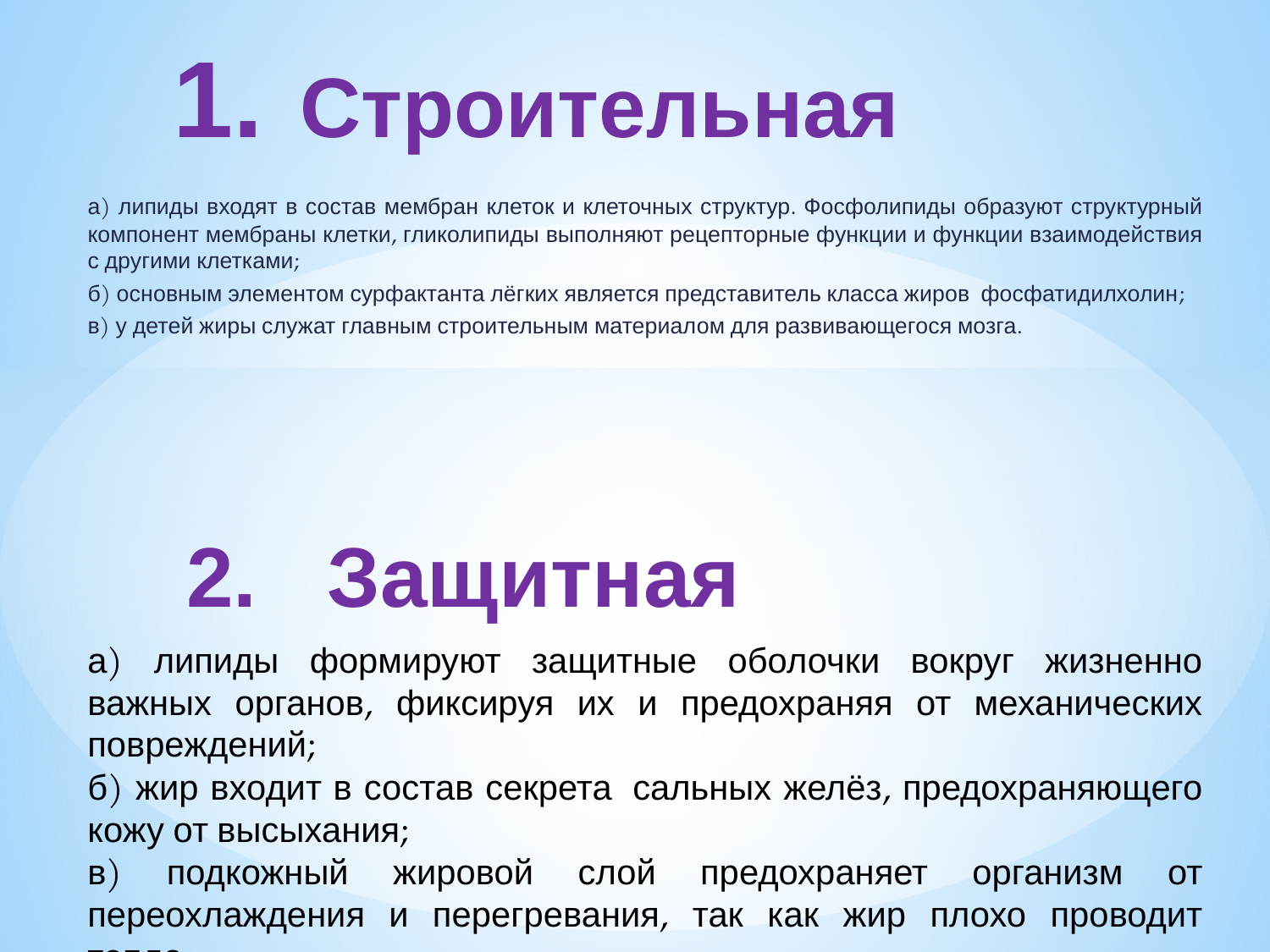

# Строительная
а) липиды входят в состав мембран клеток и клеточных структур. Фосфолипиды образуют структурный компонент мембраны клетки, гликолипиды выполняют рецепторные функции и функции взаимодействия с другими клетками;
б) основным элементом сурфактанта лёгких является представитель класса жиров  фосфатидилхолин;
в) у детей жиры служат главным строительным материалом для развивающегося мозга.

   Защитная
а) липиды формируют защитные оболочки вокруг жизненно важных органов, фиксируя их и предохраняя от механических повреждений;
б) жир входит в состав секрета  сальных желёз, предохраняющего кожу от высыхания;
в) подкожный жировой слой предохраняет организм от переохлаждения и перегревания, так как жир плохо проводит тепло.